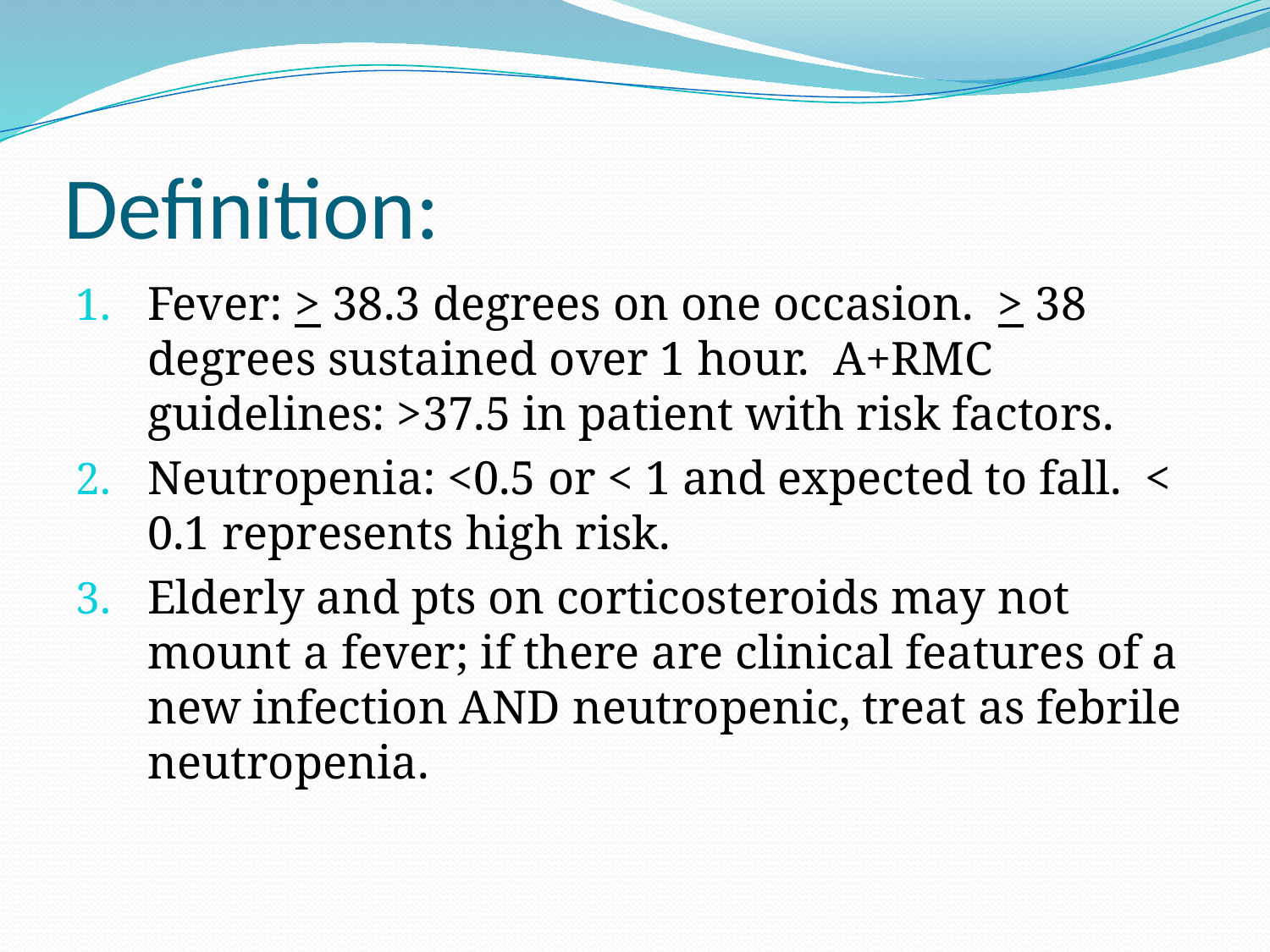

# Definition:
Fever: > 38.3 degrees on one occasion.  > 38 degrees sustained over 1 hour.  A+RMC guidelines: >37.5 in patient with risk factors.
Neutropenia: <0.5 or < 1 and expected to fall.  < 0.1 represents high risk.
Elderly and pts on corticosteroids may not mount a fever; if there are clinical features of a new infection AND neutropenic, treat as febrile neutropenia.